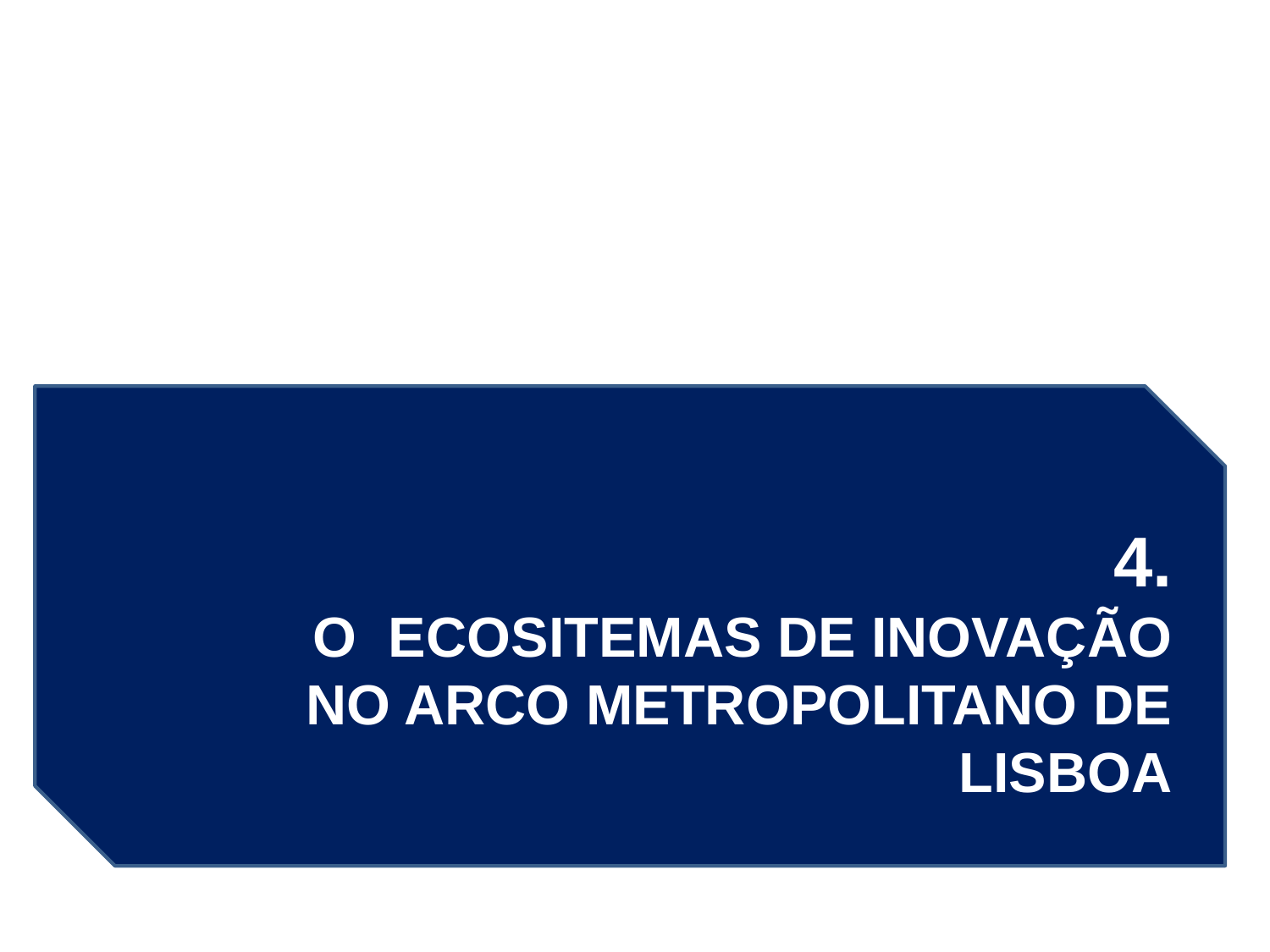

4.
O  ECOSITEMAS DE INOVAÇÃO
No arco metropolitano de lisboa